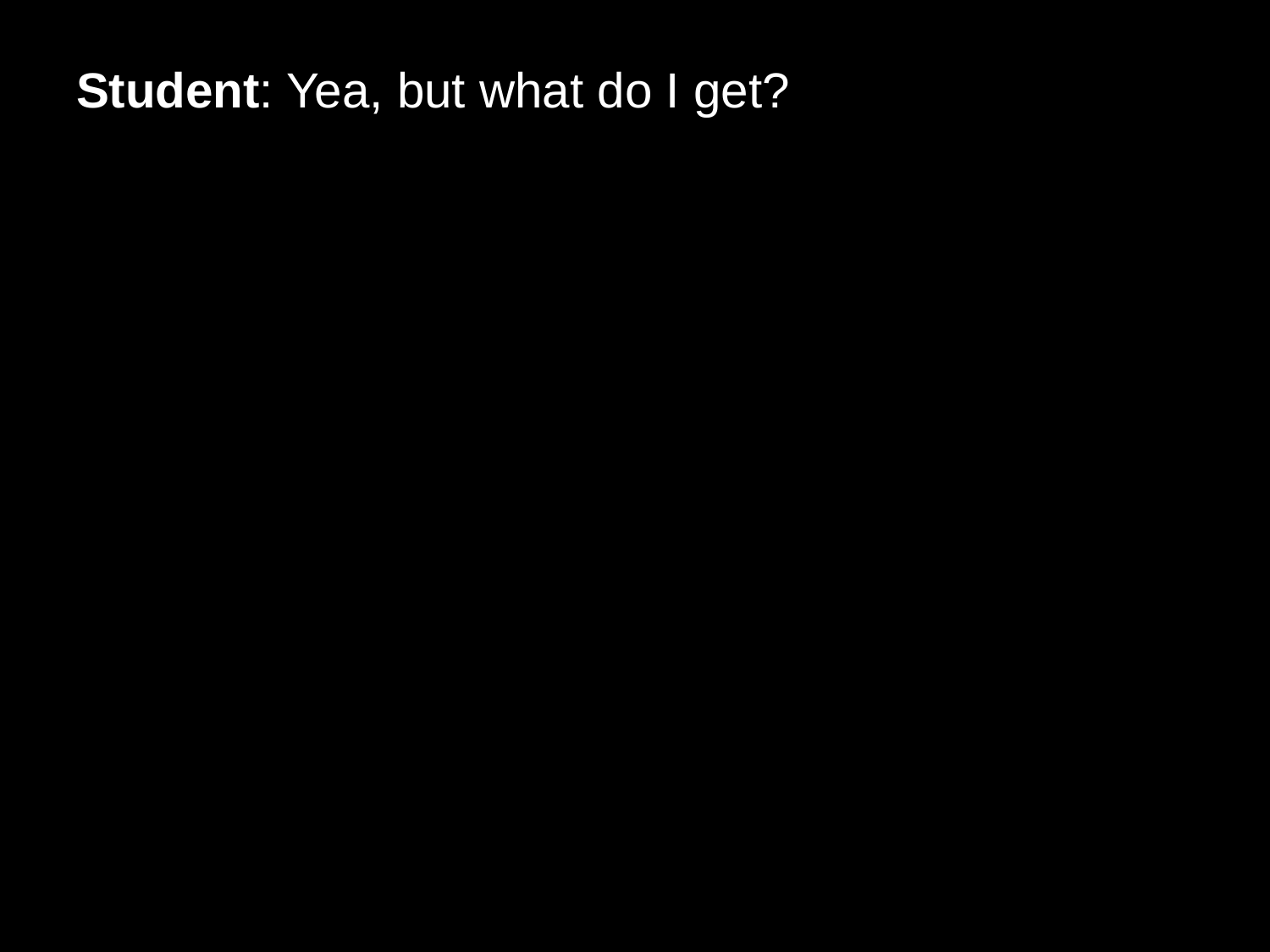

# Student: Yea, but what do I get?